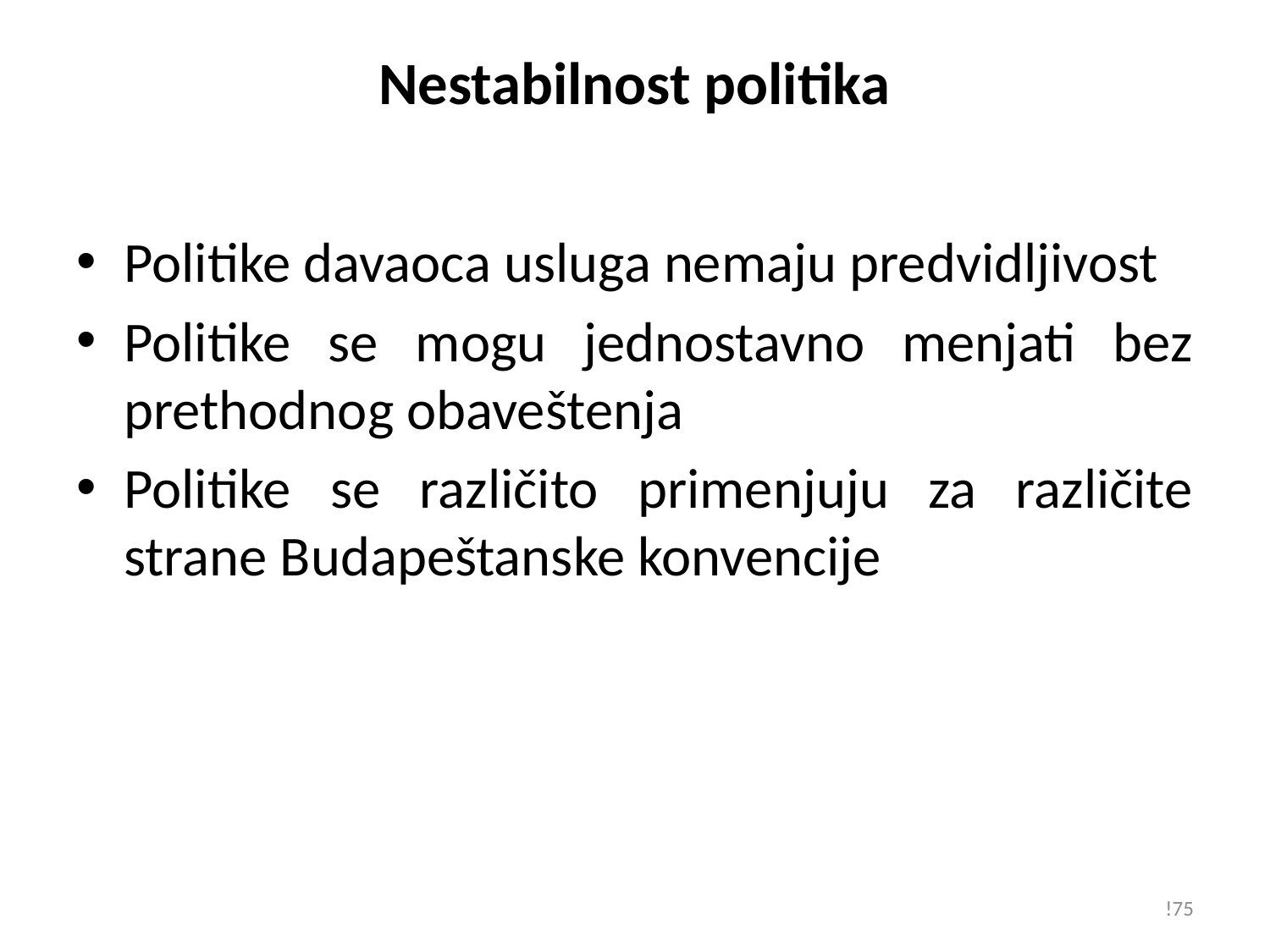

# Nestabilnost politika
Politike davaoca usluga nemaju predvidljivost
Politike se mogu jednostavno menjati bez prethodnog obaveštenja
Politike se različito primenjuju za različite strane Budapeštanske konvencije

!75